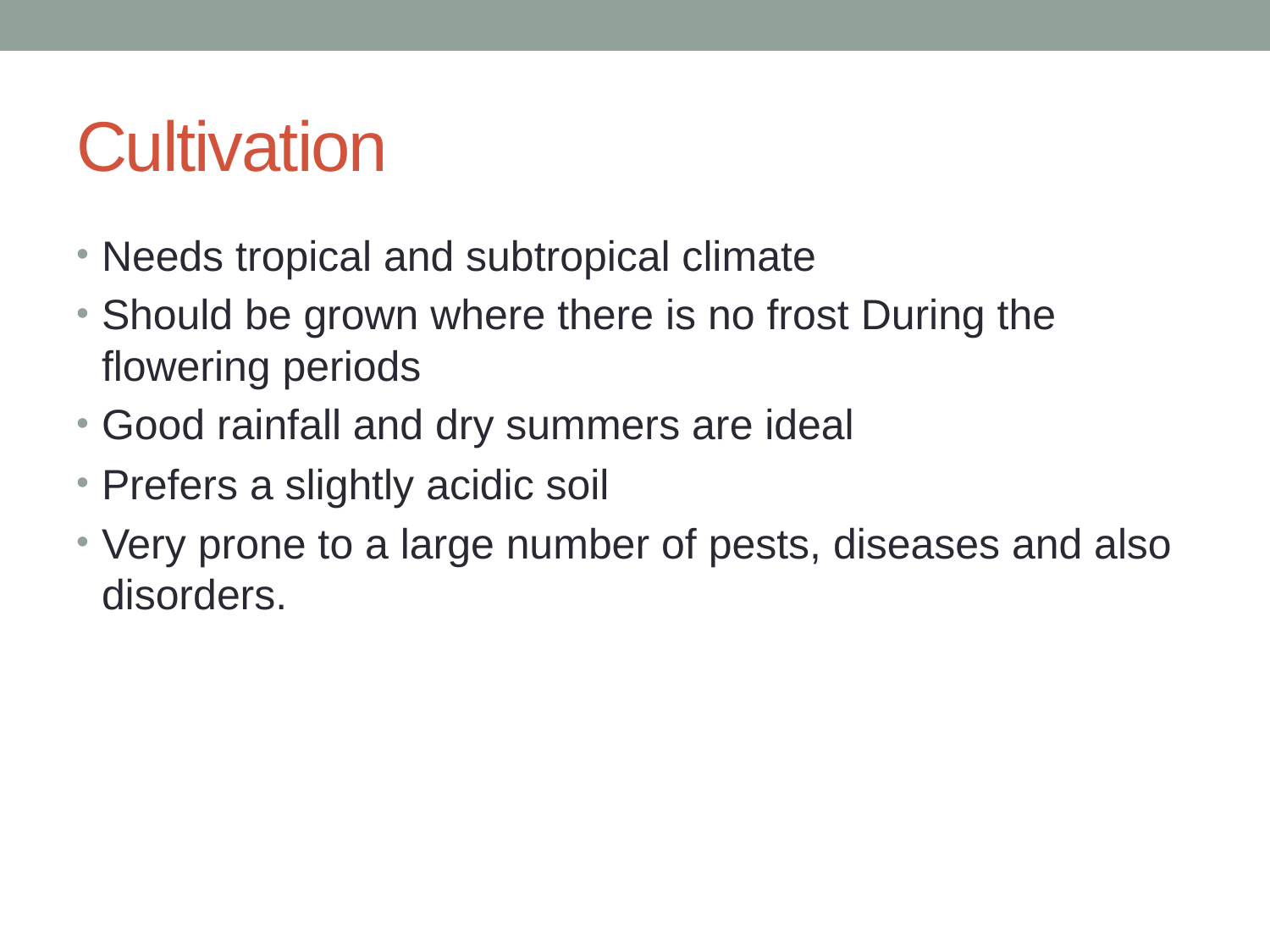

# Cultivation
Needs tropical and subtropical climate
Should be grown where there is no frost During the flowering periods
Good rainfall and dry summers are ideal
Prefers a slightly acidic soil
Very prone to a large number of pests, diseases and also disorders.